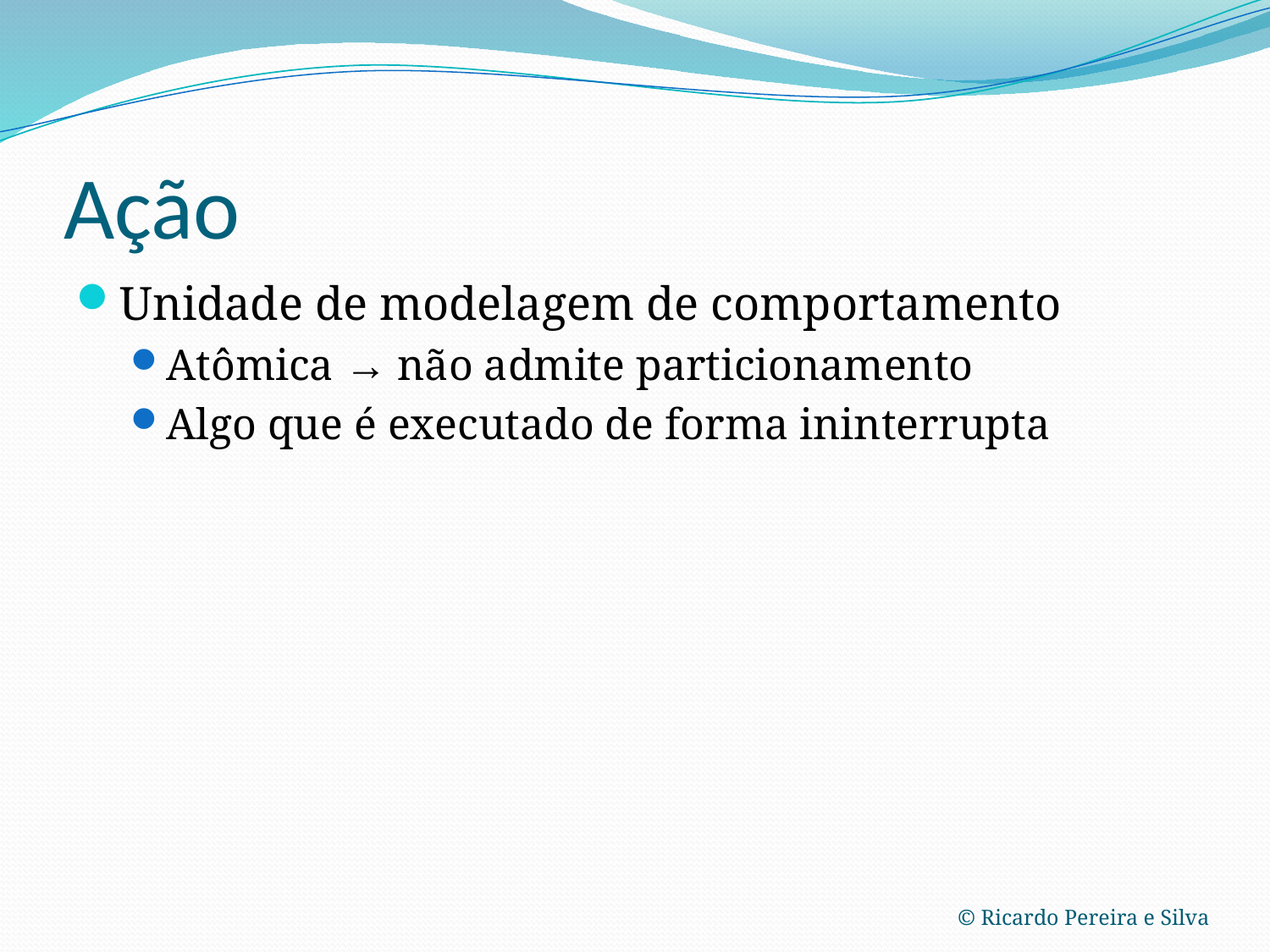

# Ação
Unidade de modelagem de comportamento
Atômica → não admite particionamento
Algo que é executado de forma ininterrupta
© Ricardo Pereira e Silva